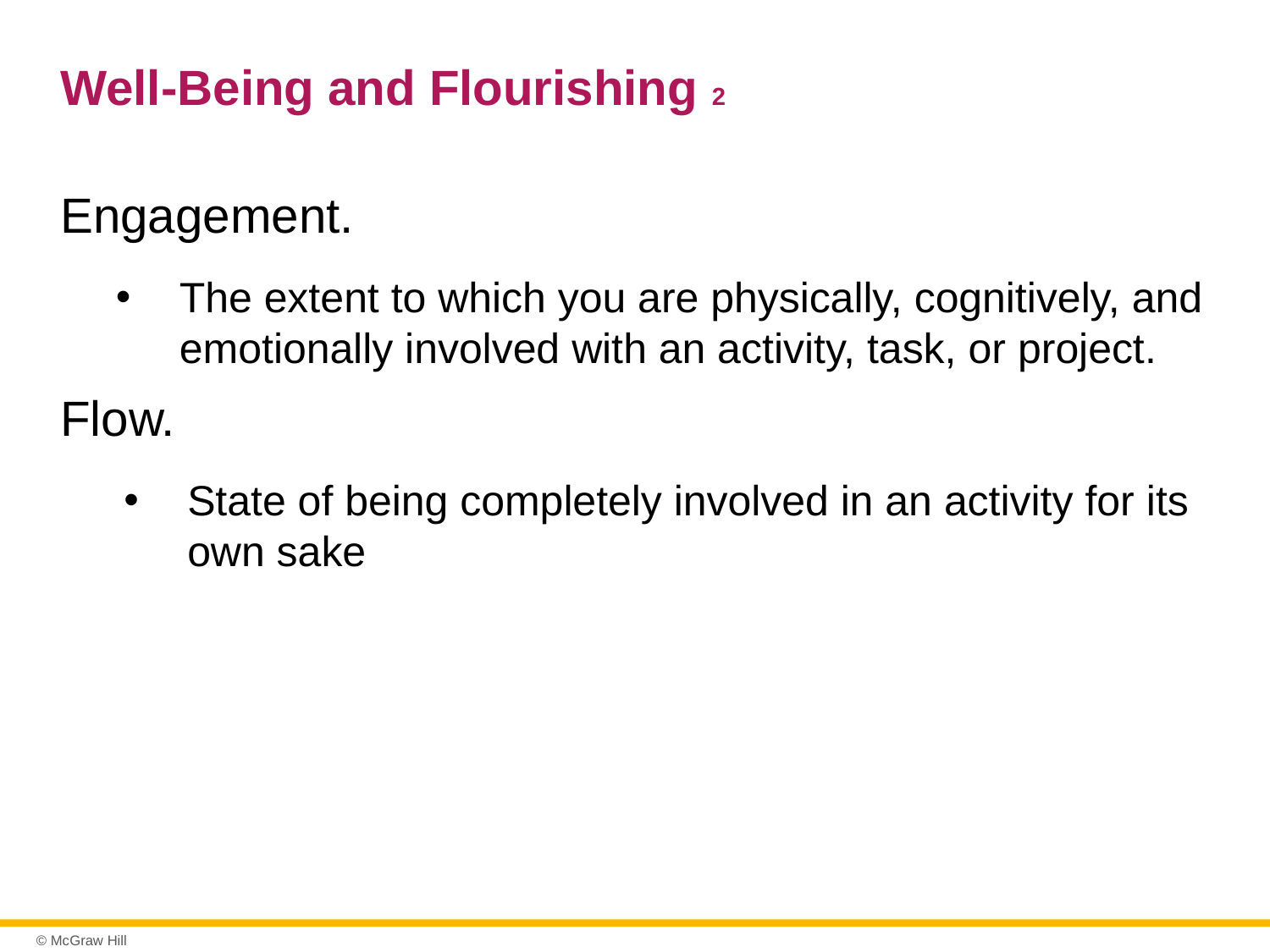

# Well-Being and Flourishing 2
Engagement.
The extent to which you are physically, cognitively, and emotionally involved with an activity, task, or project.
Flow.
State of being completely involved in an activity for its own sake